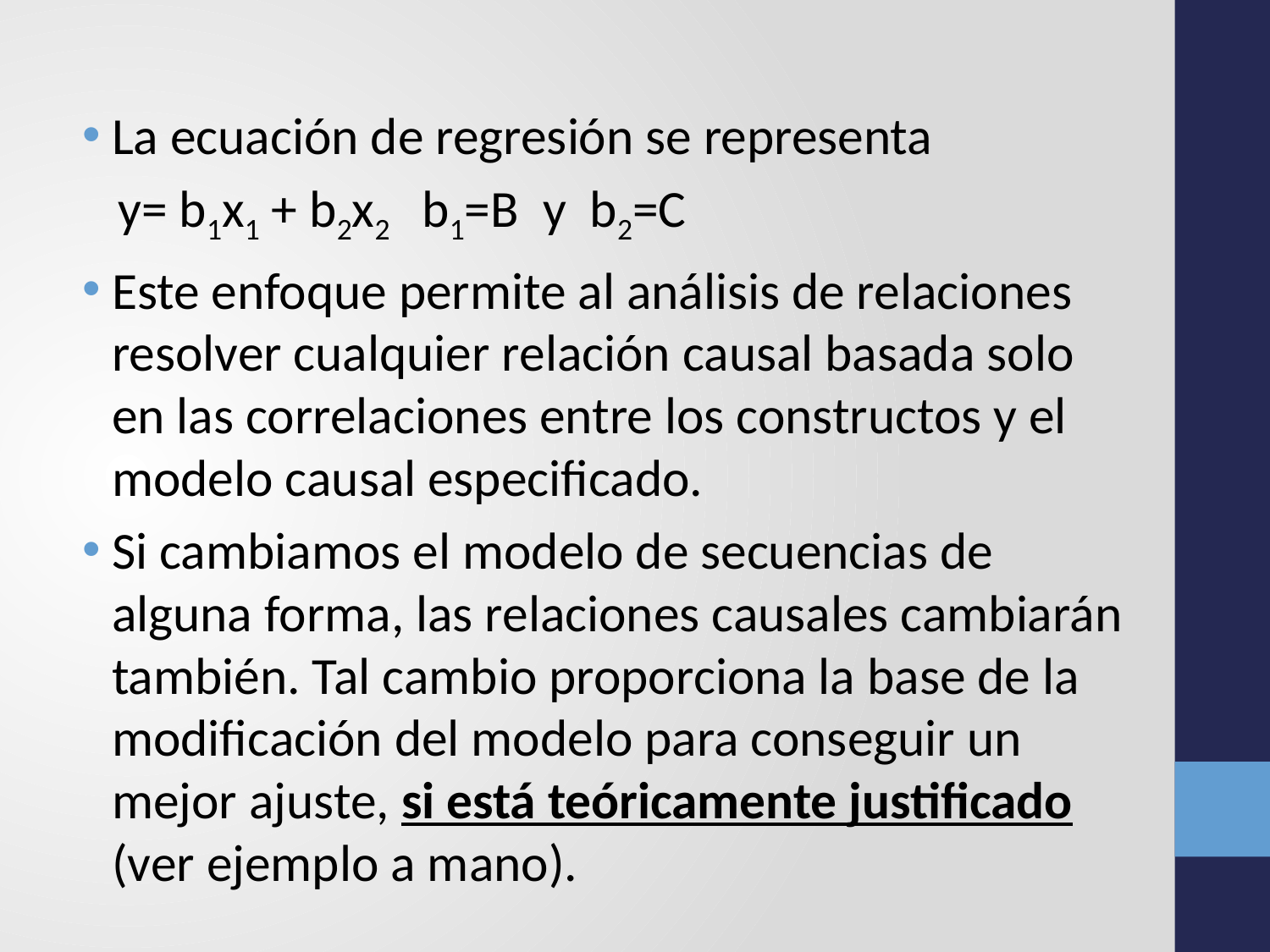

La ecuación de regresión se representa
   y= b1x1 + b2x2    b1=B  y  b2=C
Este enfoque permite al análisis de relaciones resolver cualquier relación causal basada solo en las correlaciones entre los constructos y el modelo causal especificado.
Si cambiamos el modelo de secuencias de alguna forma, las relaciones causales cambiarán también. Tal cambio proporciona la base de la modificación del modelo para conseguir un mejor ajuste, si está teóricamente justificado (ver ejemplo a mano).